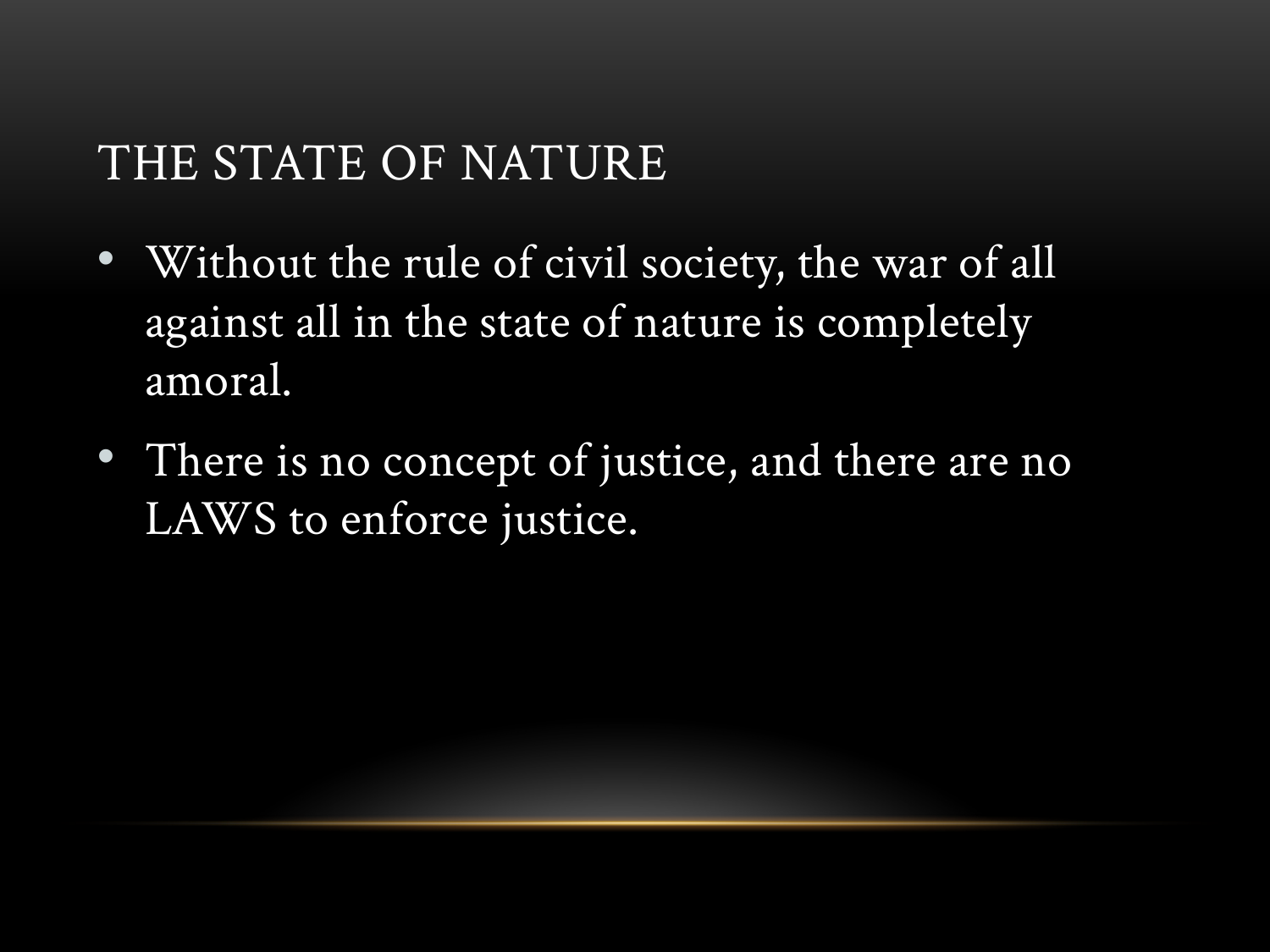

# The state of nature
Without the rule of civil society, the war of all against all in the state of nature is completely amoral.
There is no concept of justice, and there are no LAWS to enforce justice.